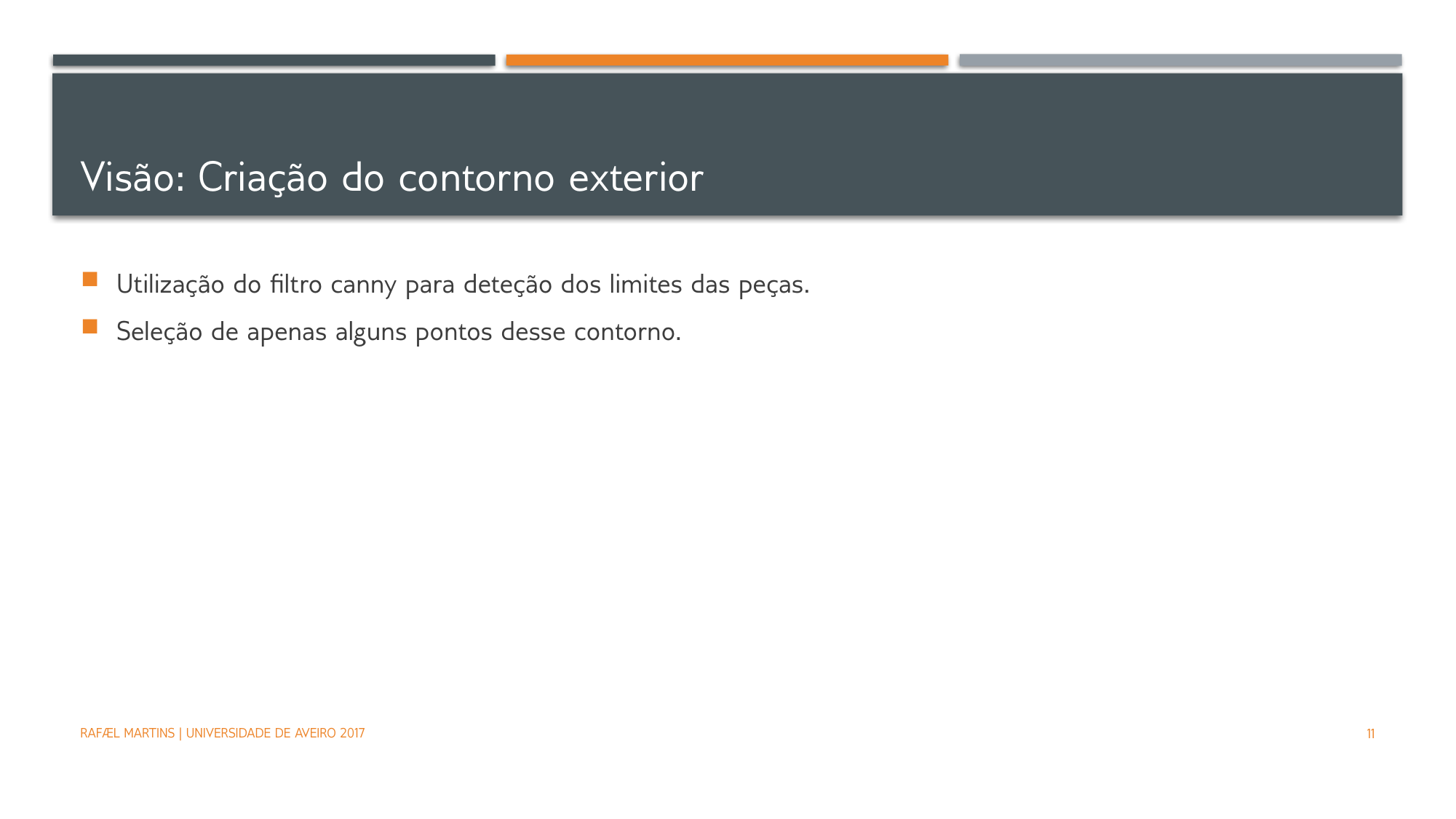

# Visão: Criação do contorno exterior
Utilização do filtro canny para deteção dos limites das peças.
Seleção de apenas alguns pontos desse contorno.
Rafael Martins | Universidade de Aveiro 2017
11